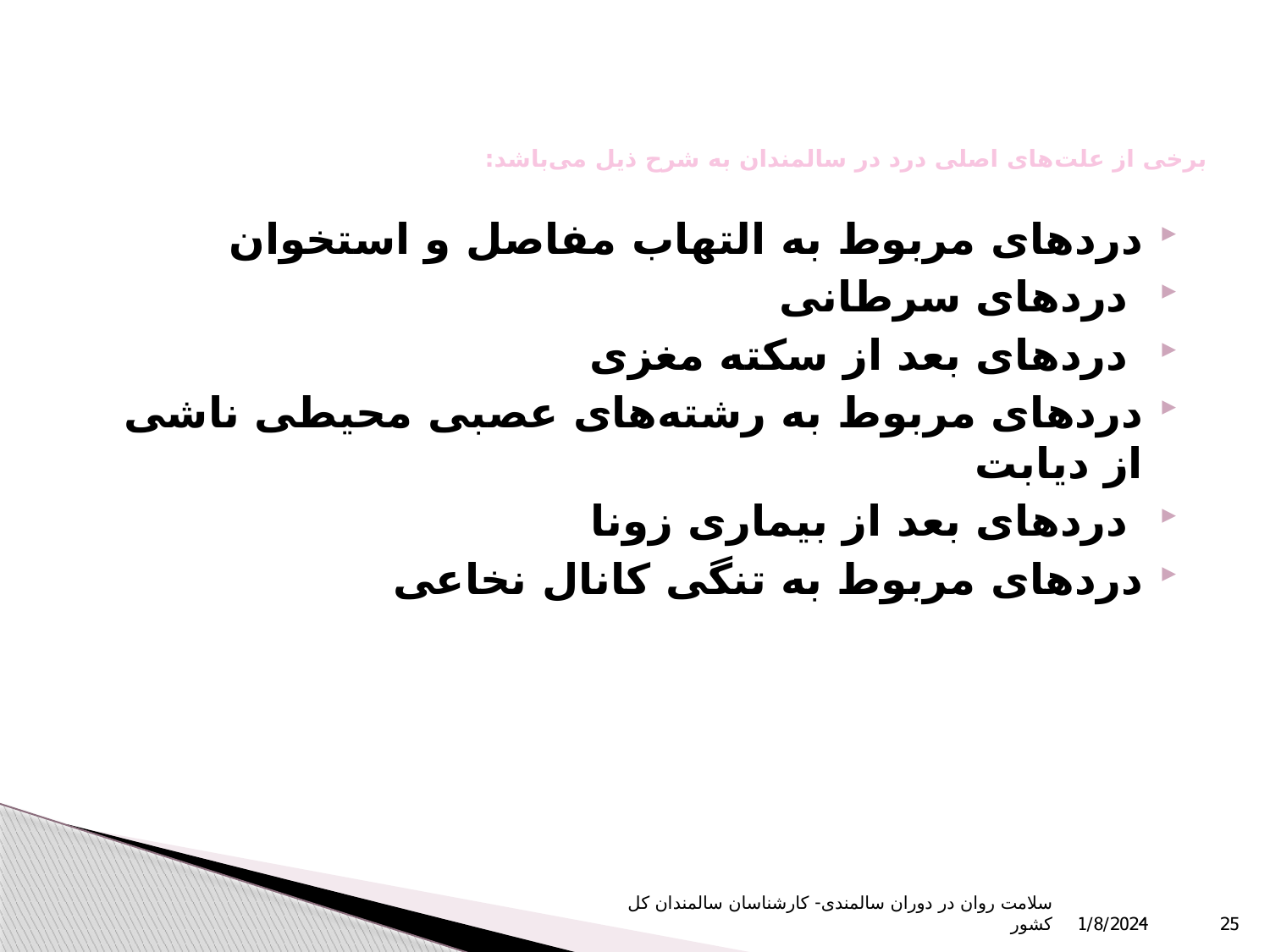

# برخی از علت‌های اصلی درد در سالمندان به شرح ذیل می‌باشد:
دردهای مربوط به التهاب مفاصل و استخوان
 دردهای سرطانی
 دردهای بعد از سکته مغزی
دردهای مربوط به رشته‌های عصبی محیطی ناشی از دیابت
 دردهای بعد از بیماری زونا
دردهای مربوط به تنگی کانال نخاعی

سلامت روان در دوران سالمندی- کارشناسان سالمندان کل کشور
1/8/2024
25